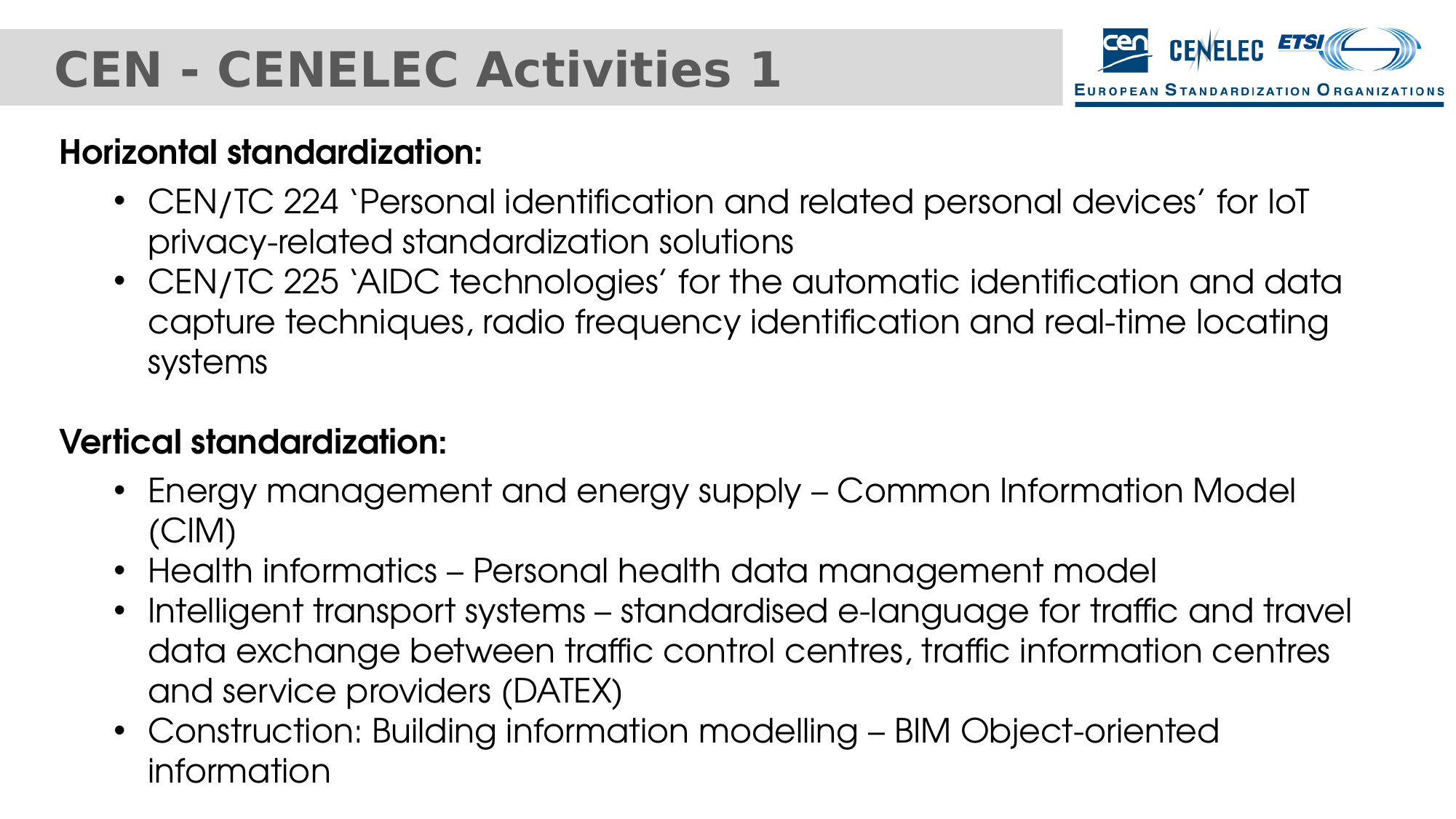

# CEN - CENELEC Activities 1
Horizontal standardization:
CEN/TC 224 ‘Personal identification and related personal devices’ for IoT privacy-related standardization solutions
CEN/TC 225 ‘AIDC technologies’ for the automatic identification and data capture techniques, radio frequency identification and real-time locating systems

Vertical standardization:
Energy management and energy supply – Common Information Model (CIM)
Health informatics – Personal health data management model
Intelligent transport systems – standardised e-language for traffic and travel data exchange between traffic control centres, traffic information centres and service providers (DATEX)
Construction: Building information modelling – BIM Object-oriented information